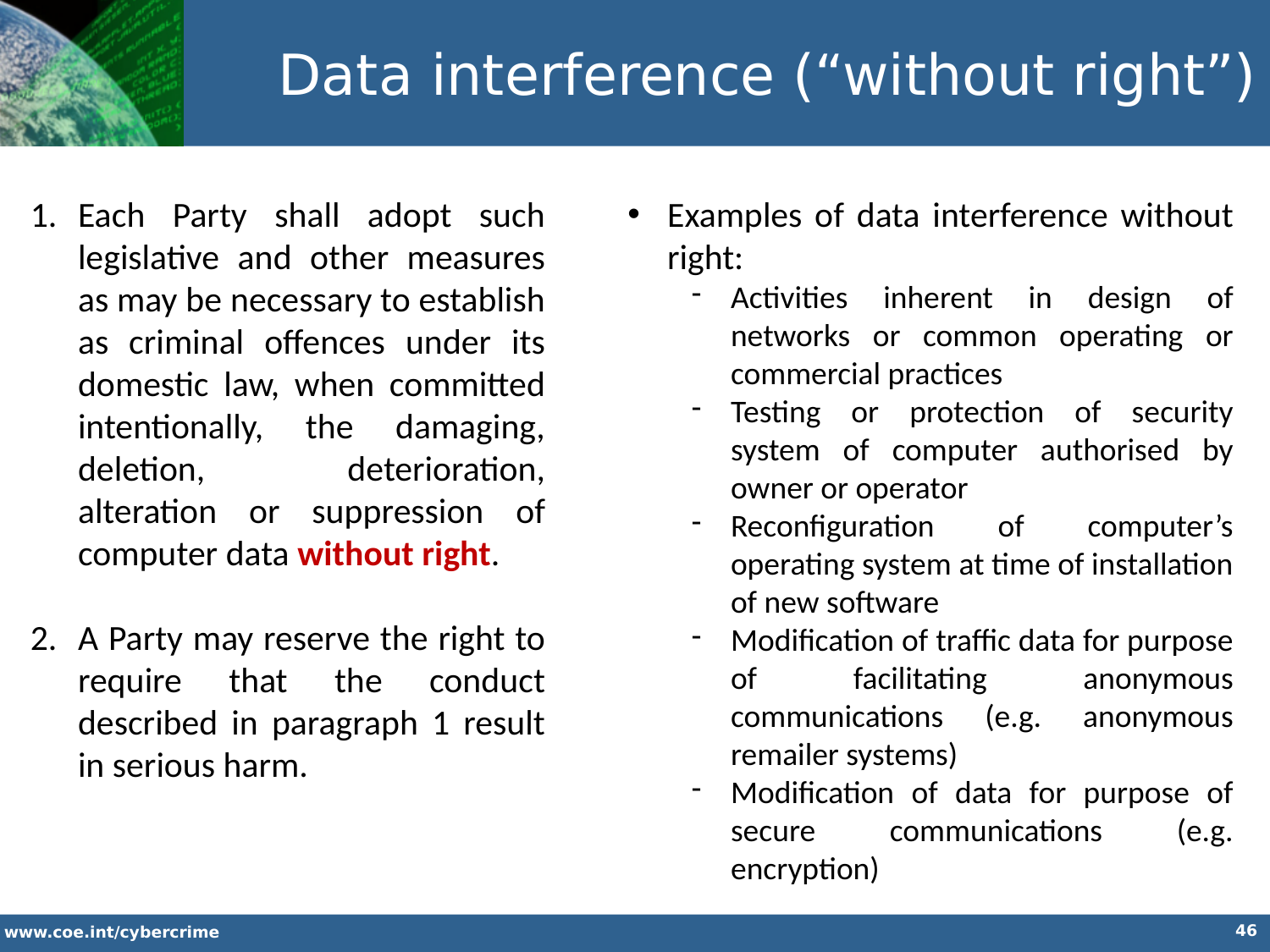

Data interference (“without right”)
Each Party shall adopt such legislative and other measures as may be necessary to establish as criminal offences under its domestic law, when committed intentionally, the damaging, deletion, deterioration, alteration or suppression of computer data without right.

A Party may reserve the right to require that the conduct described in paragraph 1 result in serious harm.
Examples of data interference without right:
Activities inherent in design of networks or common operating or commercial practices
Testing or protection of security system of computer authorised by owner or operator
Reconfiguration of computer’s operating system at time of installation of new software
Modification of traffic data for purpose of facilitating anonymous communications (e.g. anonymous remailer systems)
Modification of data for purpose of secure communications (e.g. encryption)